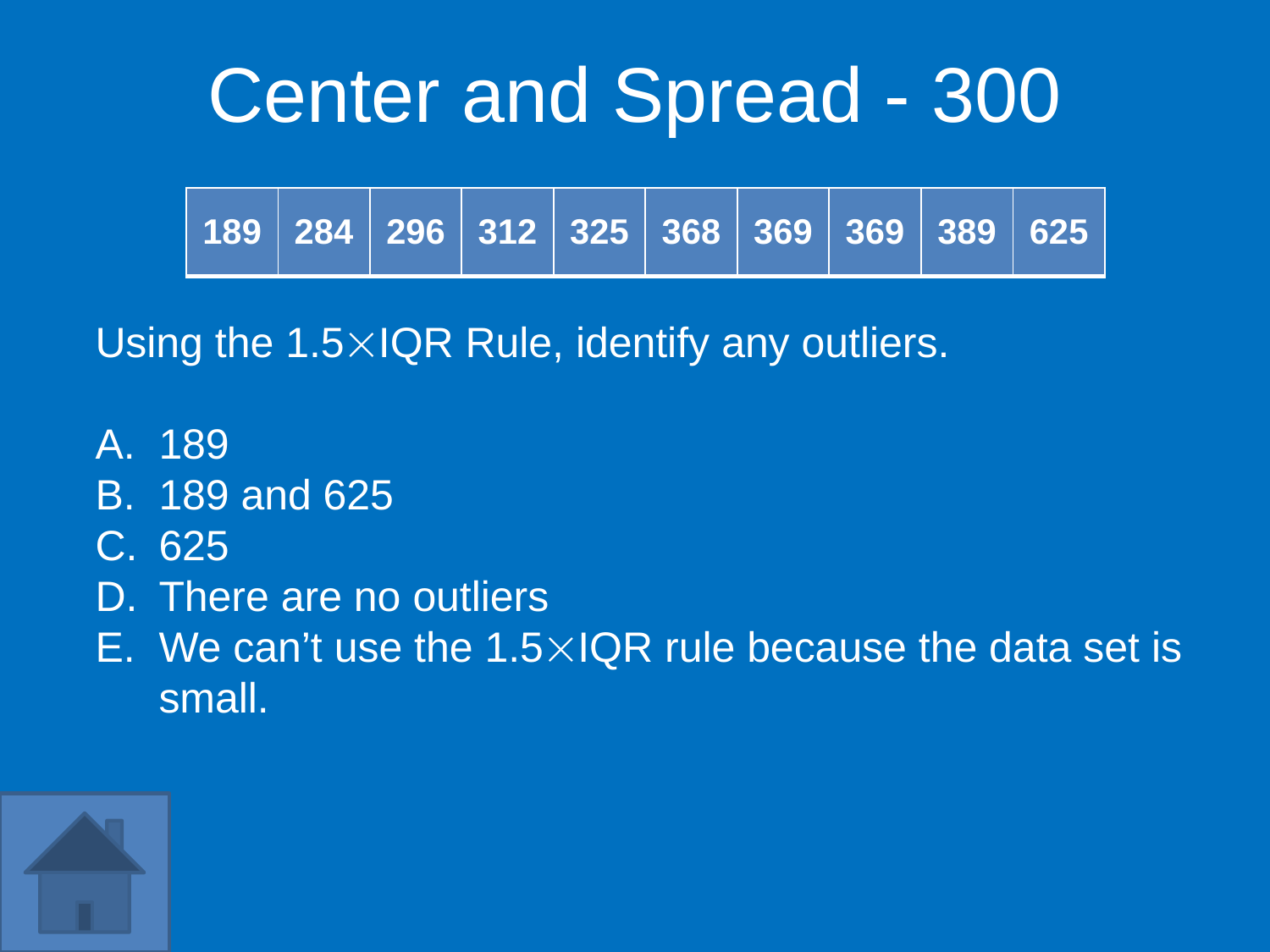

Center and Spread - 300
| 189 | 284 | 296 | 312 | 325 | 368 | 369 | 369 | 389 | 625 |
| --- | --- | --- | --- | --- | --- | --- | --- | --- | --- |
Using the 1.5×IQR Rule, identify any outliers.

189
189 and 625
625
There are no outliers
We can’t use the 1.5×IQR rule because the data set is small.